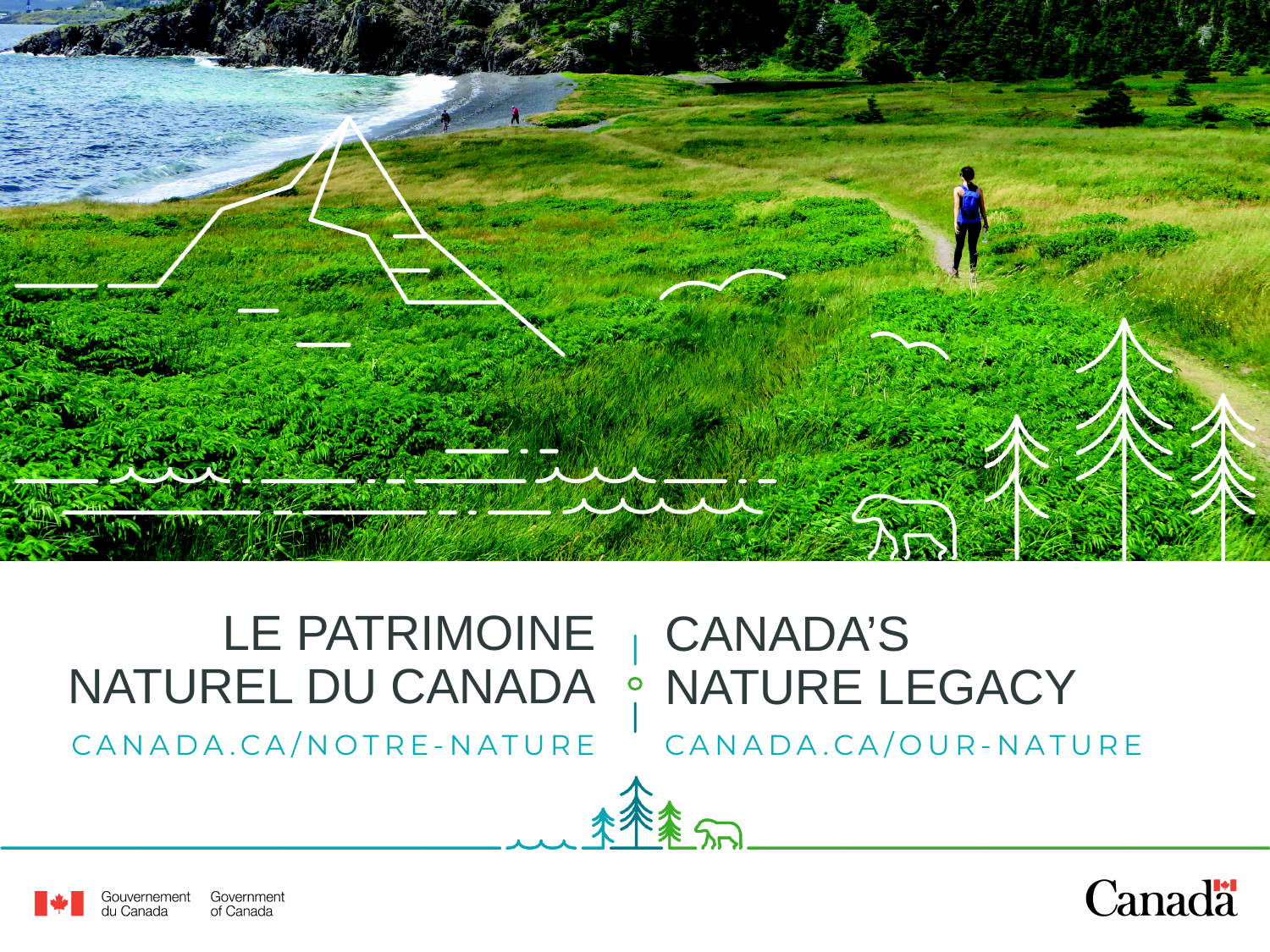

Le Patrimoine
Naturel du canada
# Canada’s Nature Legacy
Canada.ca/notre-nature
Canada.ca/our-nature